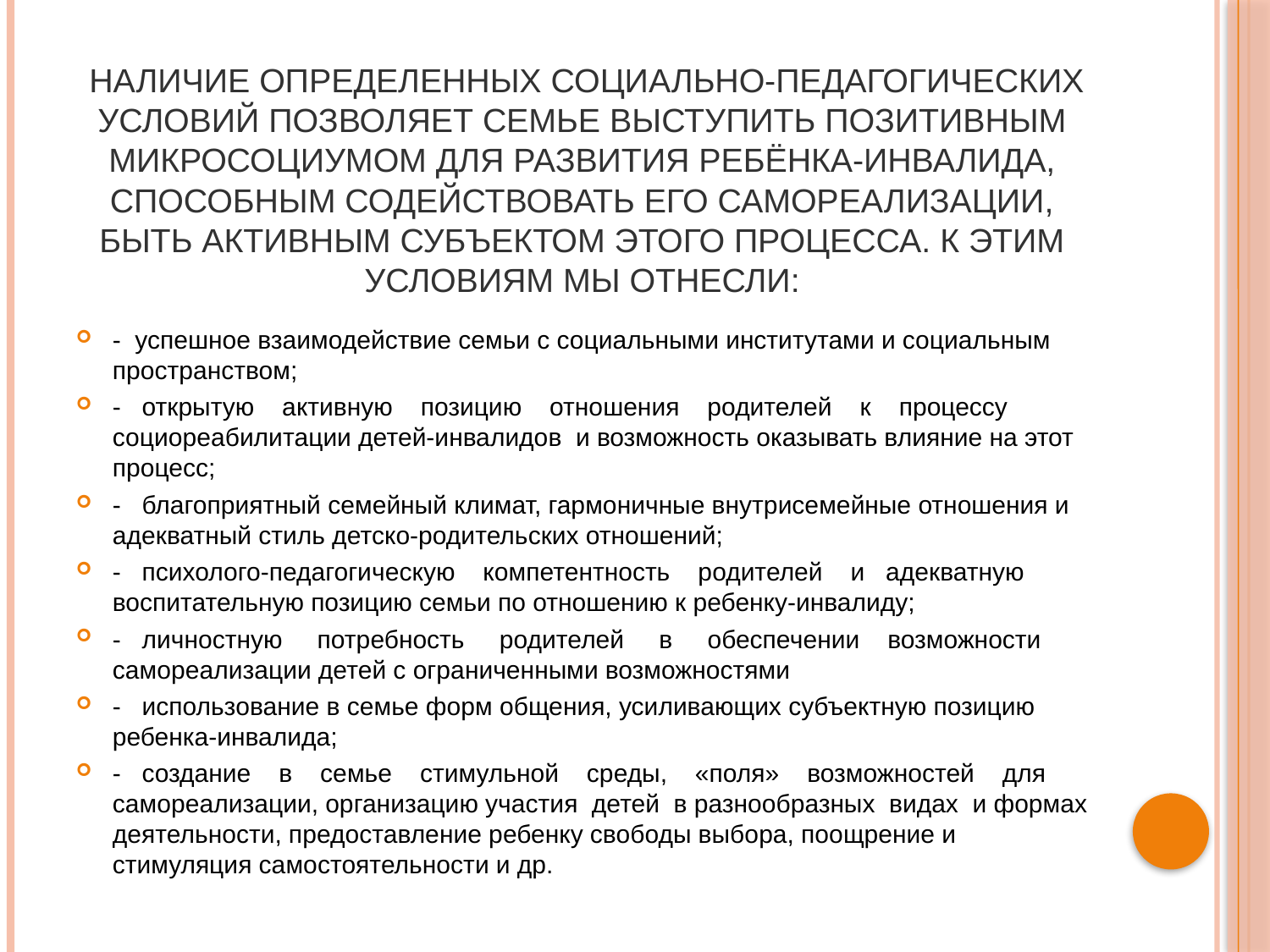

# Наличие определенных социально-педагогических условий позволяет семье выступить позитивным микросоциумом для развития ребёнка-инвалида, способным содействовать его самореализации, быть активным субъектом этого процесса. К этим условиям мы отнесли:
-  успешное взаимодействие семьи с социальными институтами и социальным пространством;
-   открытую    активную    позицию    отношения    родителей    к    процессу социореабилитации детей-инвалидов  и возможность оказывать влияние на этот процесс;
-   благоприятный семейный климат, гармоничные внутрисемейные отношения и адекватный стиль детско-родительских отношений;
-   психолого-педагогическую    компетентность    родителей    и   адекватную воспитательную позицию семьи по отношению к ребенку-инвалиду;
-   личностную     потребность     родителей     в     обеспечении    возможности самореализации детей с ограниченными возможностями
-   использование в семье форм общения, усиливающих субъектную позицию ребенка-инвалида;
-   создание    в    семье    стимульной    среды,    «поля»    возможностей    для самореализации, организацию участия  детей  в разнообразных  видах  и формах деятельности, предоставление ребенку свободы выбора, поощрение и стимуляция самостоятельности и др.